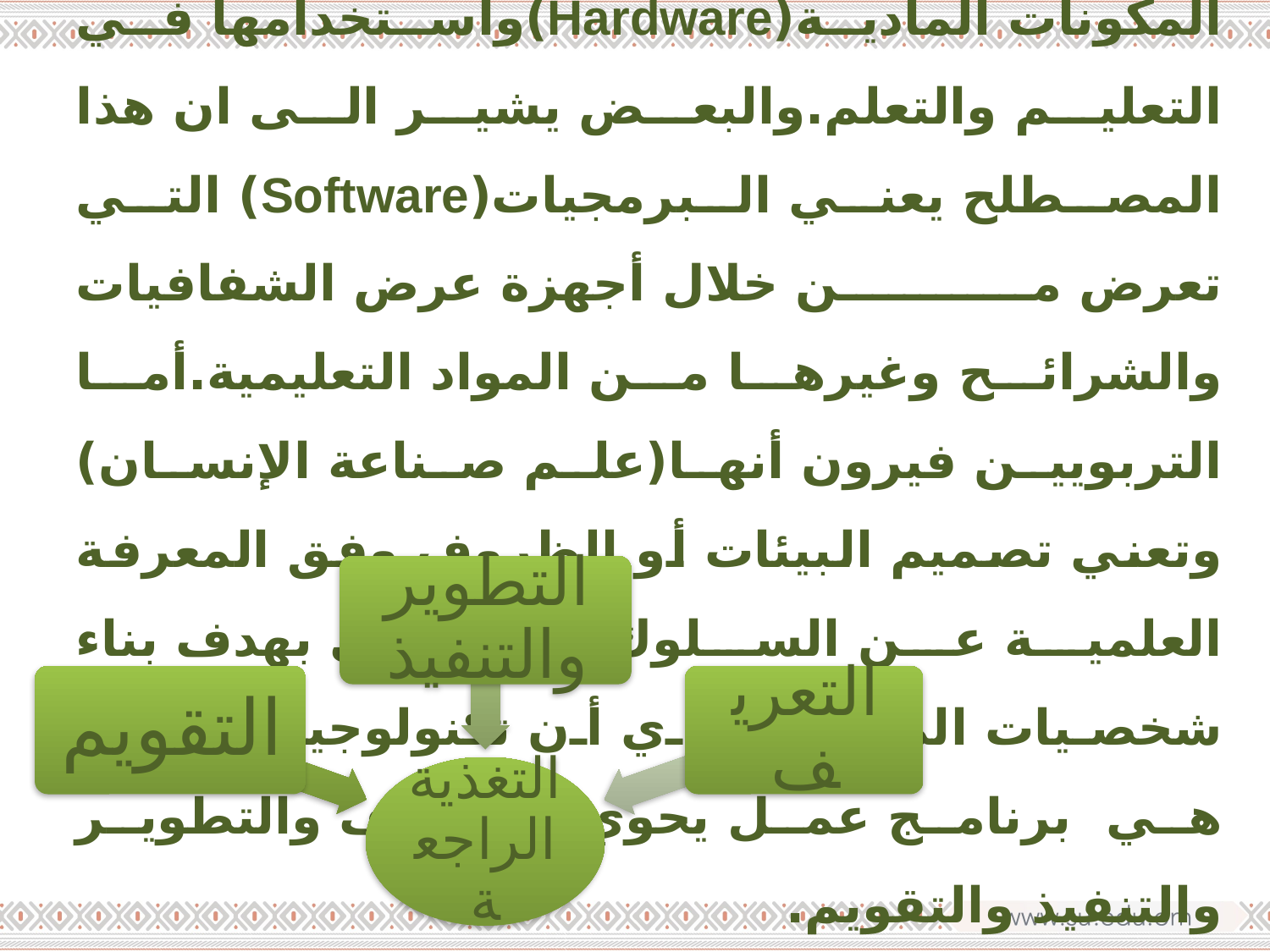

# وهناك مجموعة من التعريفات الخاصة بتكنولوجيا التعليم فبعض المراجع تشير الى أن مصطلح تكنولوجيا التعليم يعني الأجهزة أو المكونات المادية(Hardware)واستخدامها في التعليم والتعلم.والبعض يشير الى ان هذا المصطلح يعني البرمجيات(Software) التي تعرض من خلال أجهزة عرض الشفافيات والشرائح وغيرها من المواد التعليمية.أما التربويين فيرون أنها(علم صناعة الإنسان) وتعني تصميم البيئات أو الظروف وفق المعرفة العلمية عن السلوك الإنساني بهدف بناء شخصيات المتعلمين أي أن تكنولوجيا التعليم هي  برنامج عمل يحوي التعريف والتطوير والتنفيذ والتقويم.
التغذية الراجعة
التقويم
التطوير والتنفيذ
التعريف